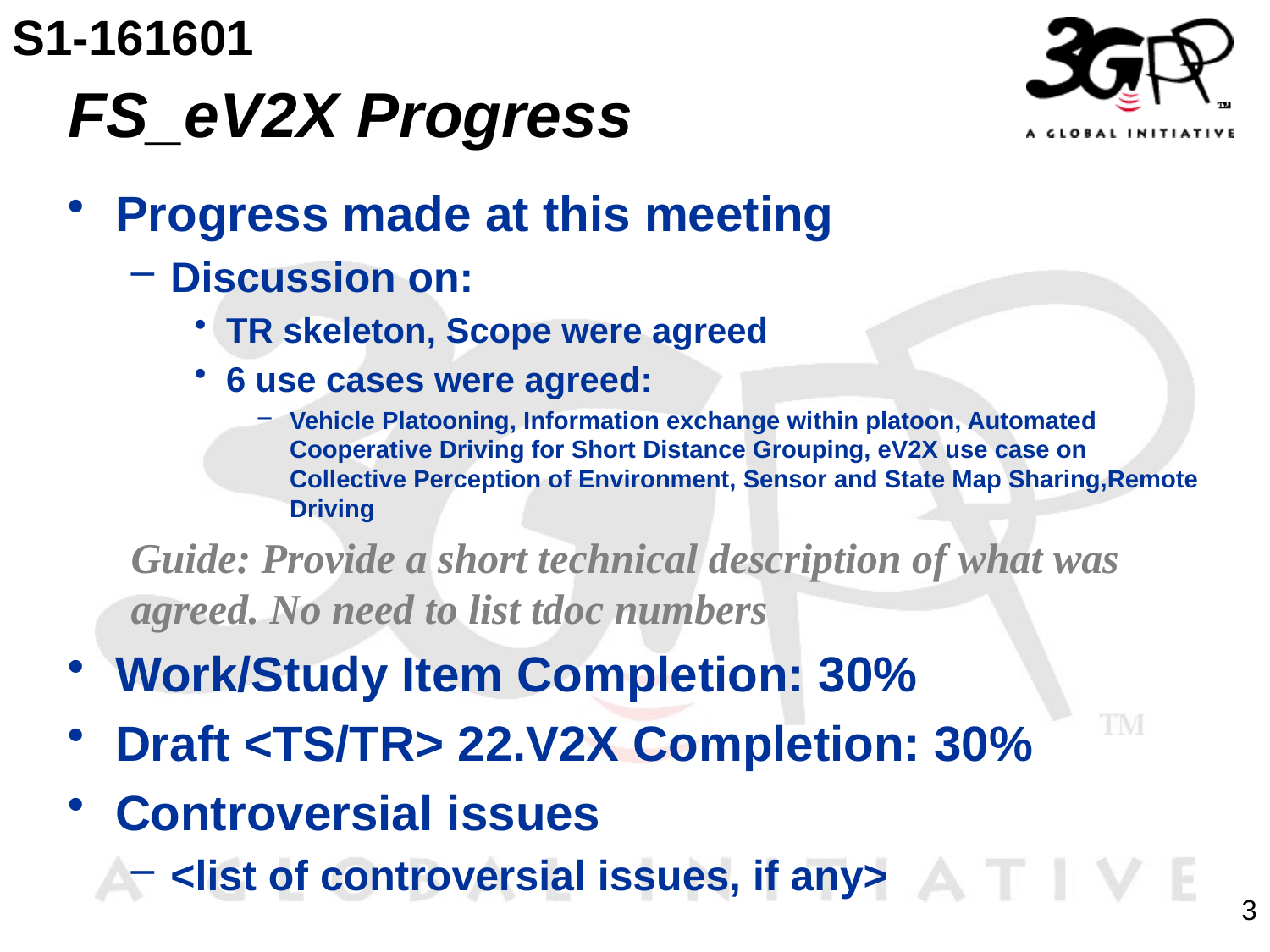

S1-161601
# FS_eV2X Progress
Progress made at this meeting
Discussion on:
TR skeleton, Scope were agreed
6 use cases were agreed:
Vehicle Platooning, Information exchange within platoon, Automated Cooperative Driving for Short Distance Grouping, eV2X use case on Collective Perception of Environment, Sensor and State Map Sharing,Remote Driving
Guide: Provide a short technical description of what was agreed. No need to list tdoc numbers
Work/Study Item Completion: 30%
Draft <TS/TR> 22.V2X Completion: 30%
Controversial issues
<list of controversial issues, if any>
3